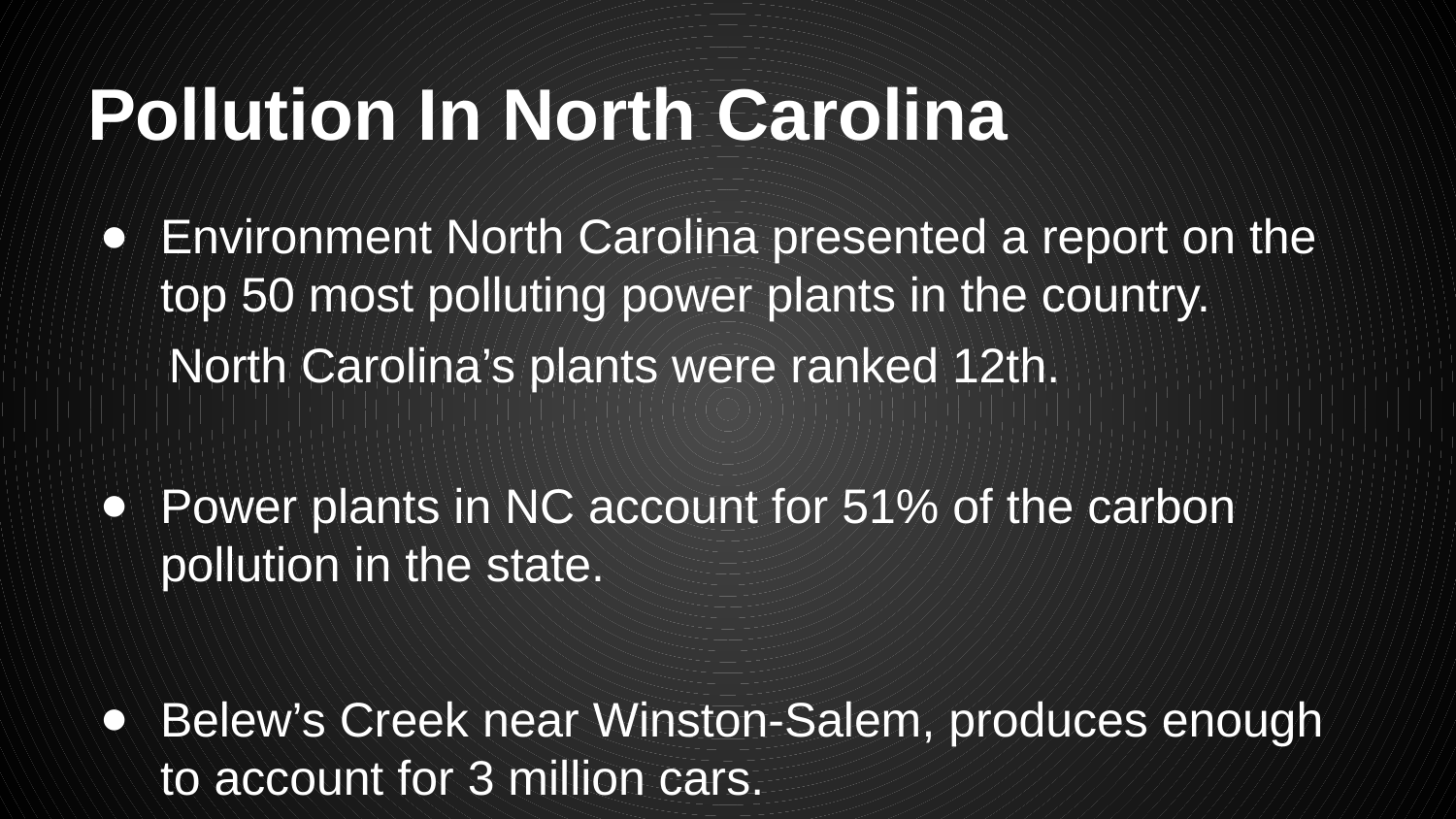

# Pollution In North Carolina
Environment North Carolina presented a report on the top 50 most polluting power plants in the country.
      North Carolina’s plants were ranked 12th.

Power plants in NC account for 51% of the carbon pollution in the state.

Belew’s Creek near Winston-Salem, produces enough to account for 3 million cars.